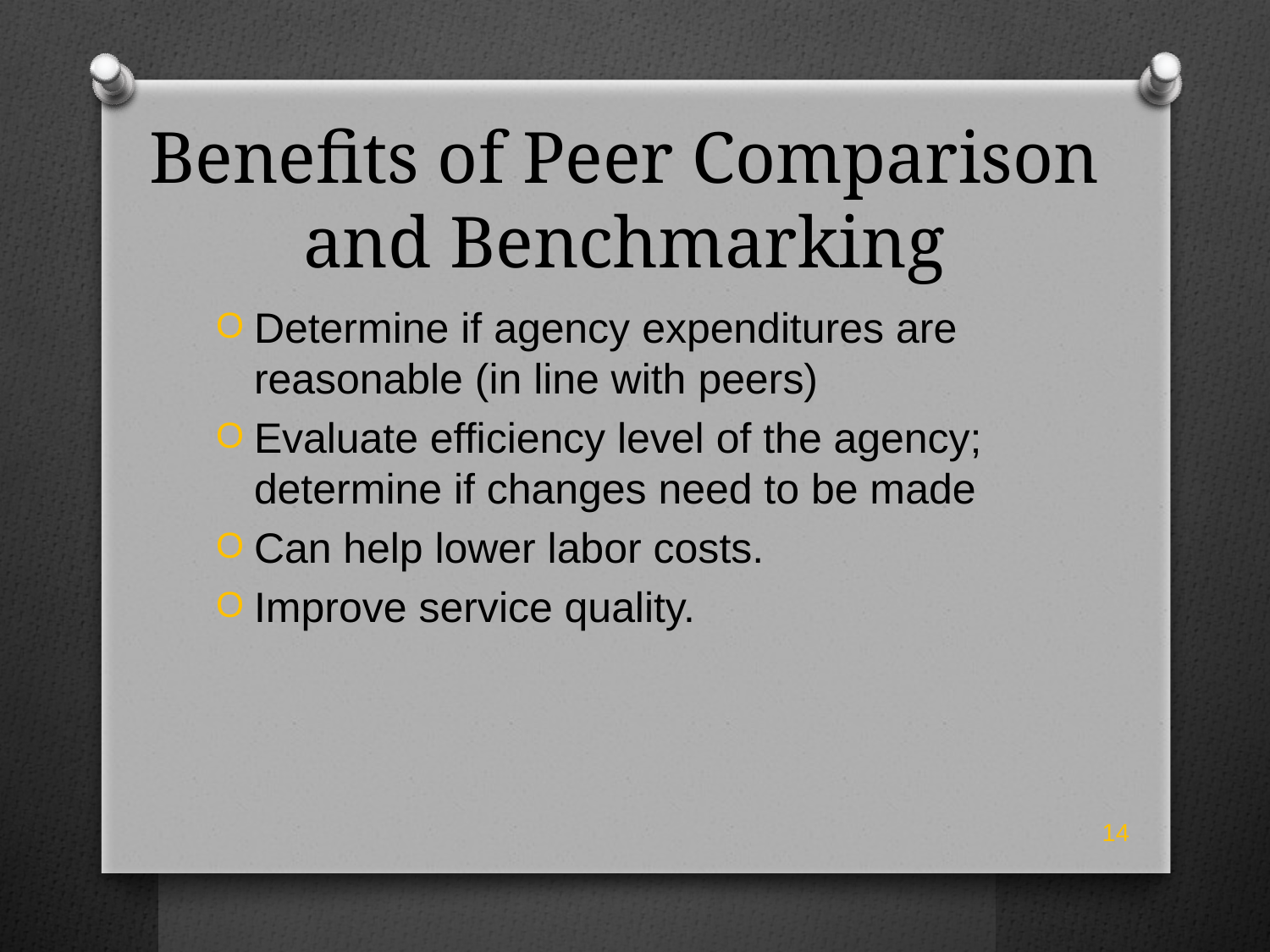

# Benefits of Peer Comparison and Benchmarking
Determine if agency expenditures are reasonable (in line with peers)
Evaluate efficiency level of the agency; determine if changes need to be made
Can help lower labor costs.
Improve service quality.

14